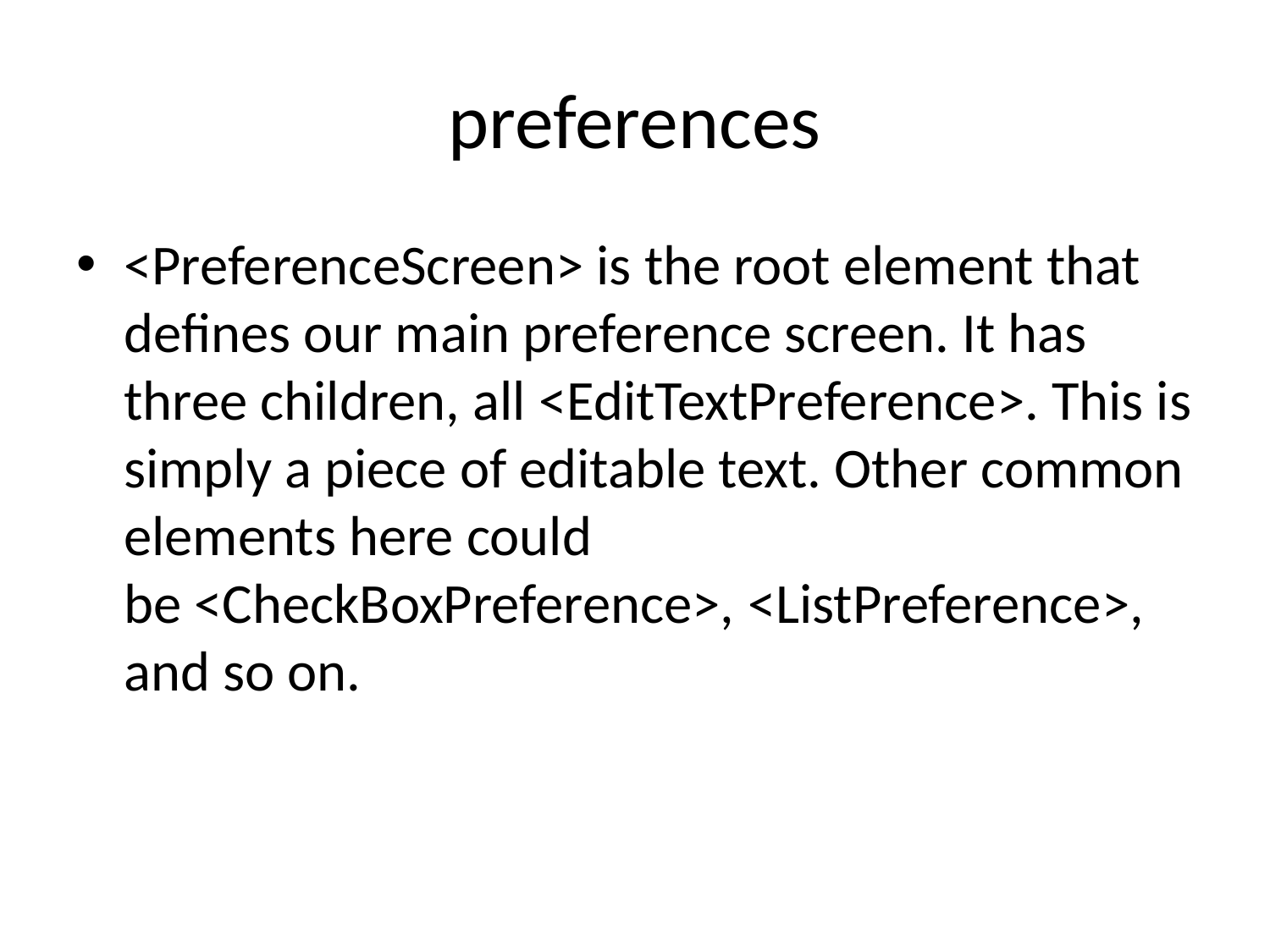

# preferences
<PreferenceScreen> is the root element that defines our main preference screen. It has three children, all <EditTextPreference>. This is simply a piece of editable text. Other common elements here could be <CheckBoxPreference>, <ListPreference>, and so on.